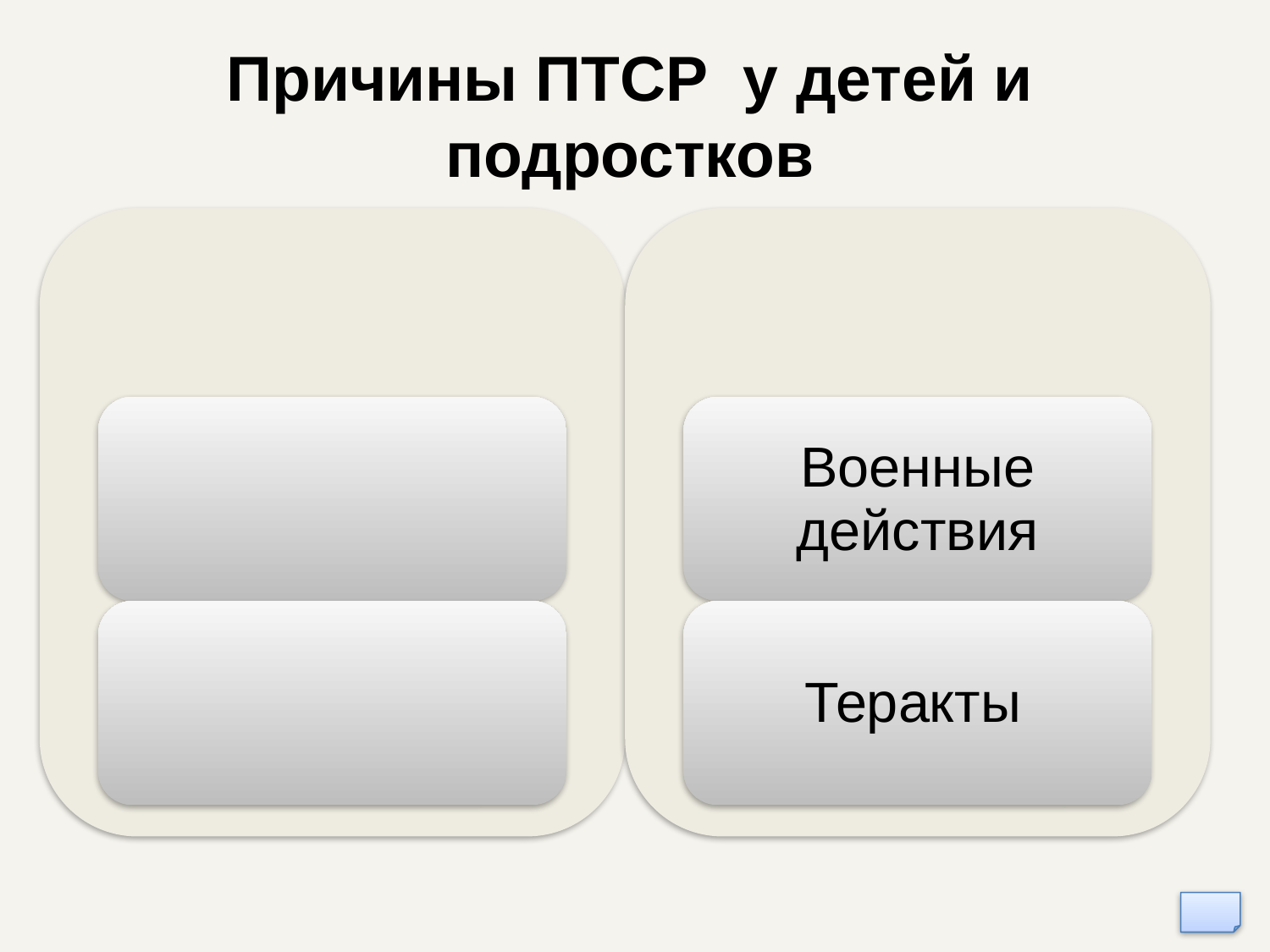

# Причины ПТСР  у детей и подростков
Военные действия
Теракты